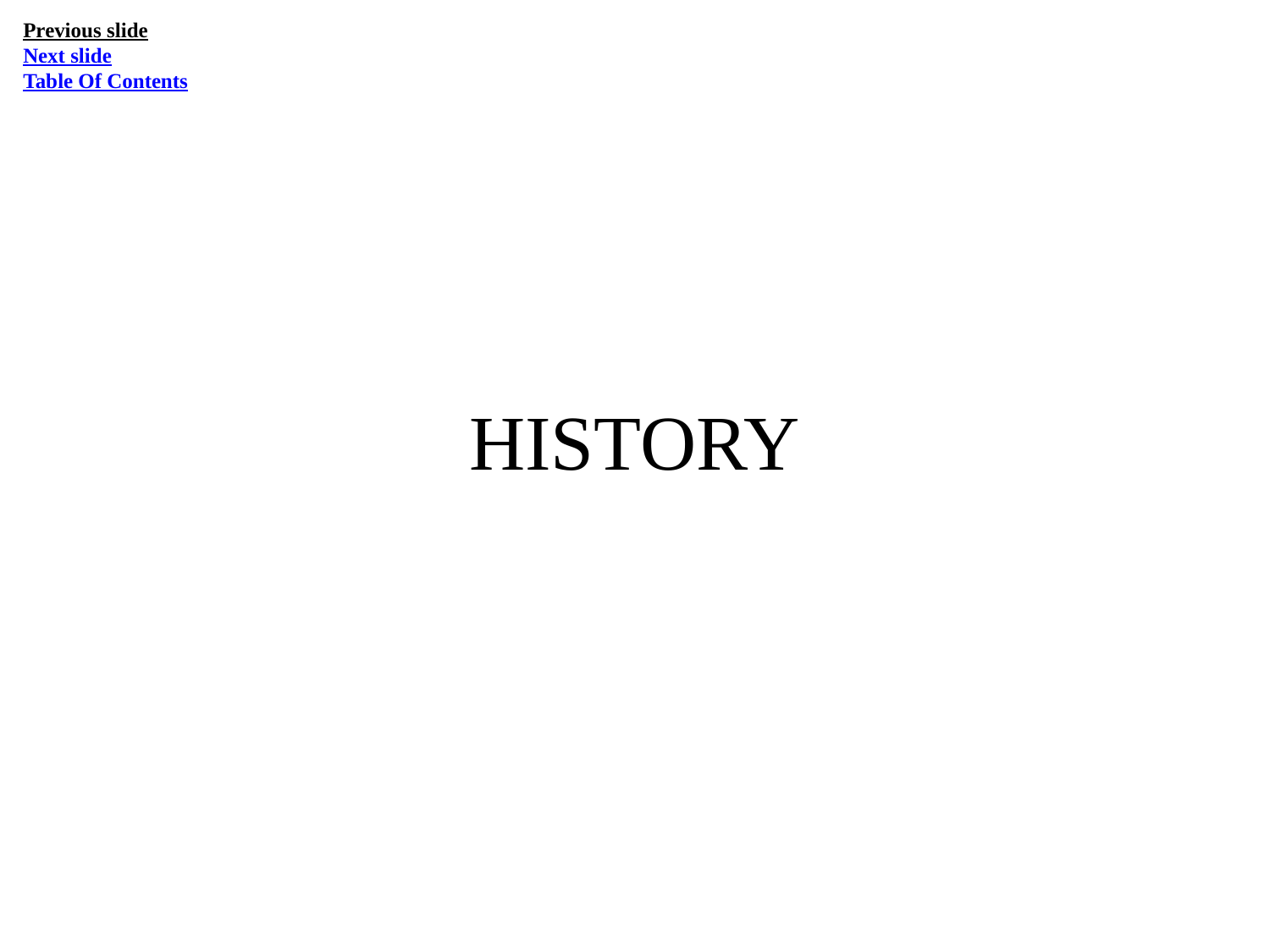

Previous slide
Next slide
Table Of Contents
# HISTORY